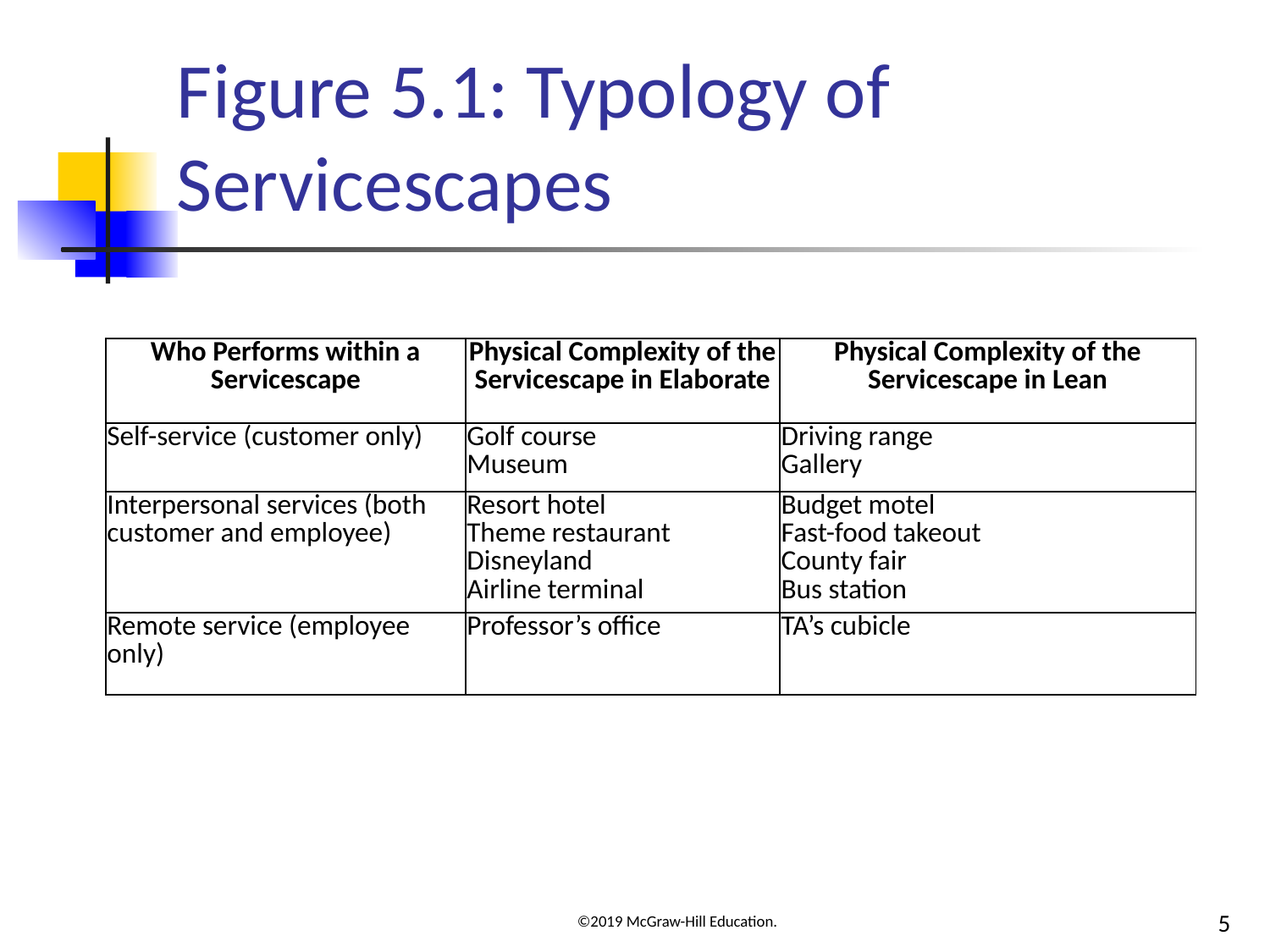

# Figure 5.1: Typology of Servicescapes
| Who Performs within a Servicescape | Physical Complexity of the Servicescape in Elaborate | Physical Complexity of the Servicescape in Lean |
| --- | --- | --- |
| Self-service (customer only) | Golf course Museum | Driving range Gallery |
| Interpersonal services (both customer and employee) | Resort hotel Theme restaurant Disneyland Airline terminal | Budget motel Fast-food takeout County fair Bus station |
| Remote service (employee only) | Professor’s office | TA’s cubicle |